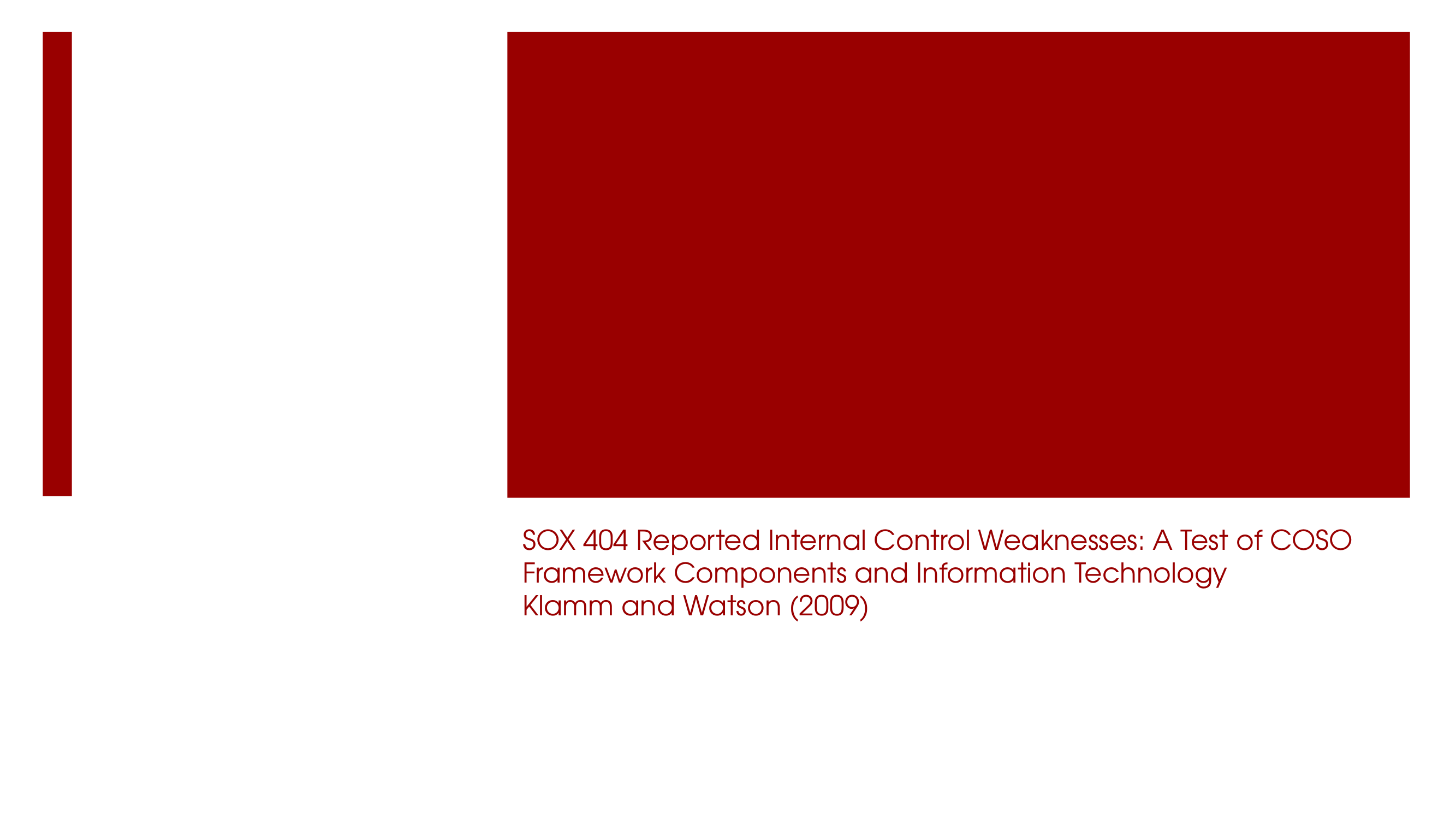

# SOX 404 Reported Internal Control Weaknesses: A Test of COSO Framework Components and Information Technology Klamm and Watson (2009)